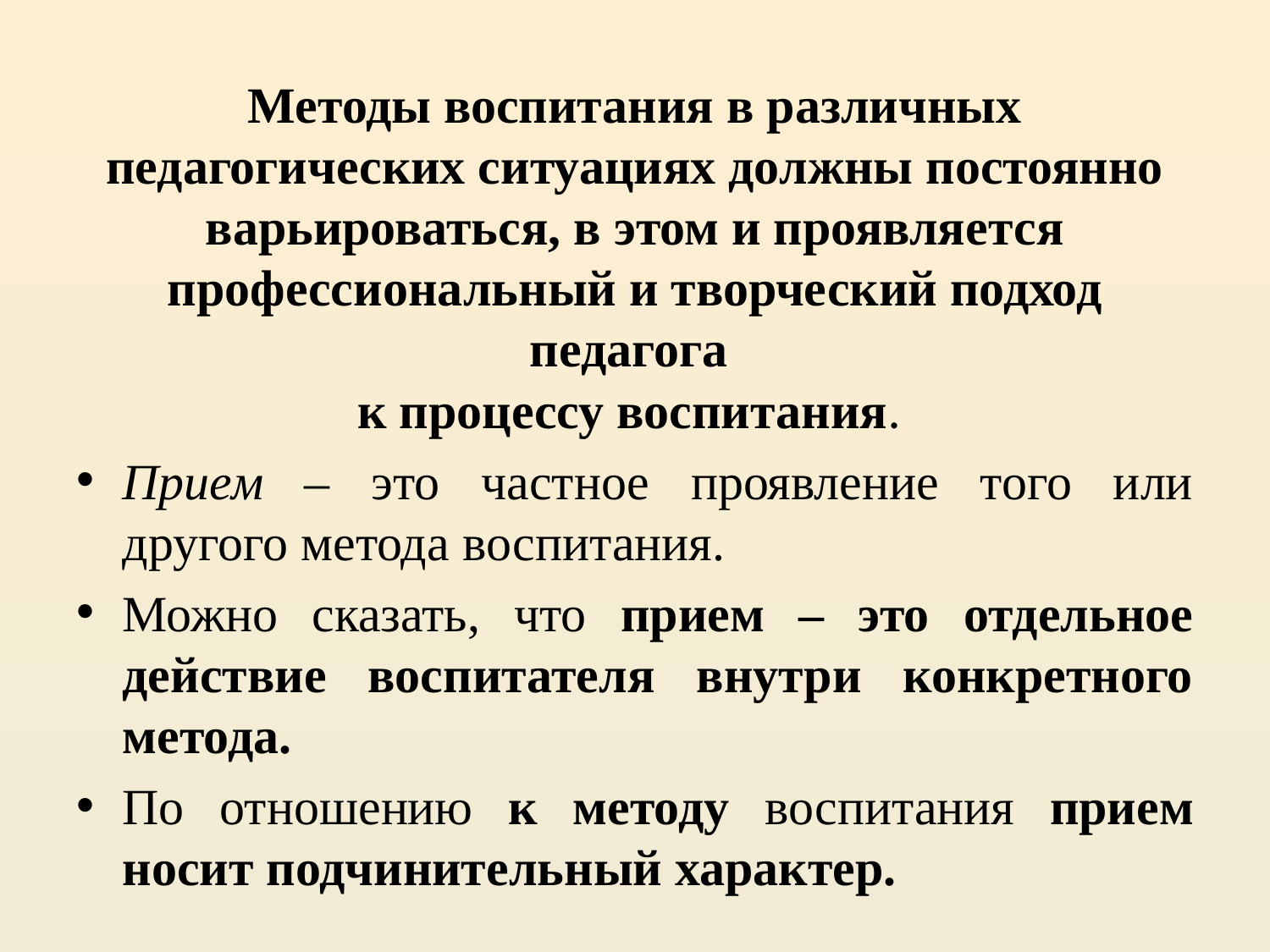

Методы воспитания в различных педагогических ситуациях должны постоянно варьироваться, в этом и проявляется профессиональный и творческий подход педагога
к процессу воспитания.
Прием – это частное проявление того или другого метода воспитания.
Можно сказать, что прием – это отдельное действие воспитателя внутри конкретного метода.
По отношению к методу воспитания прием носит подчинительный характер.